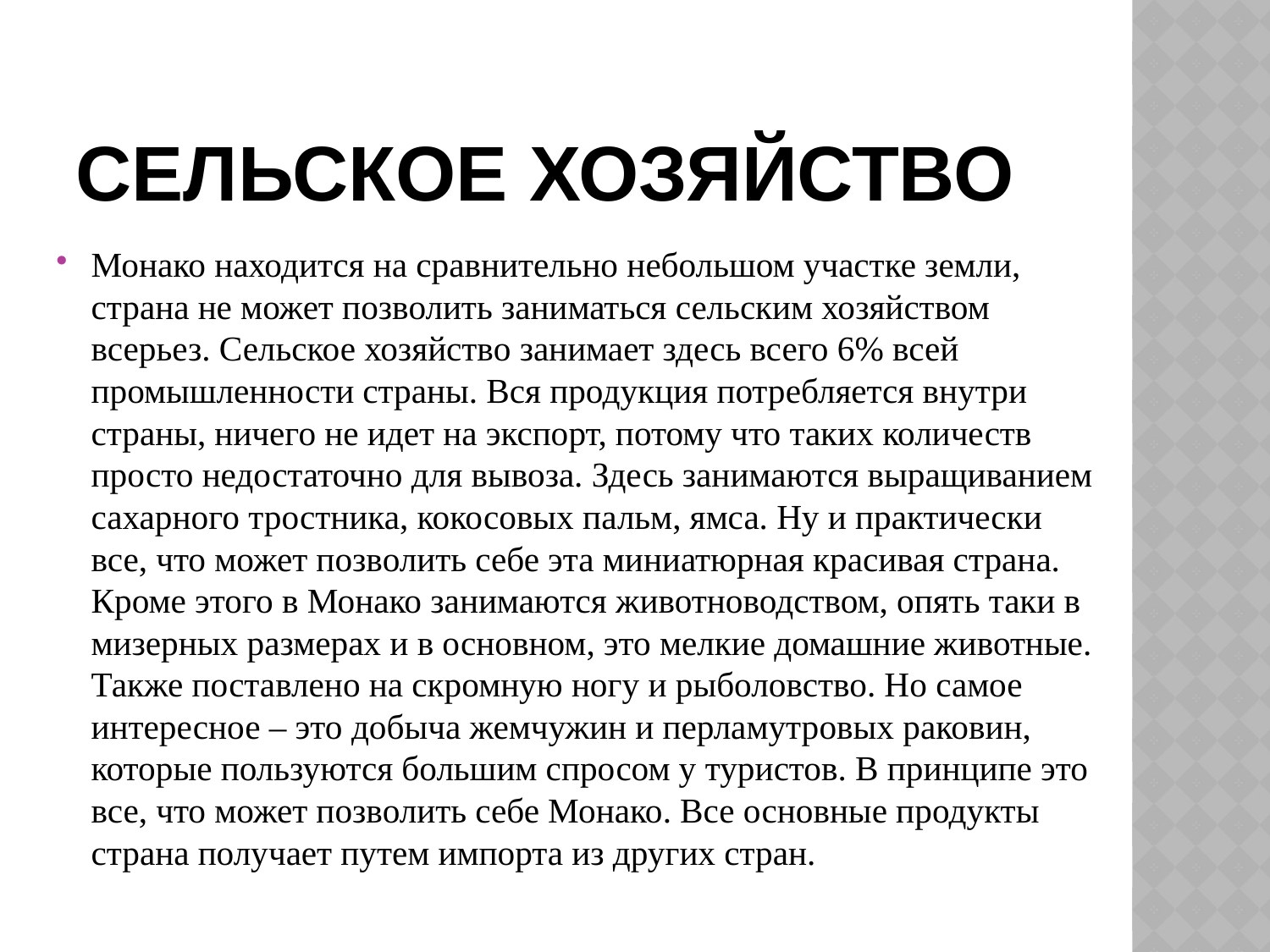

# Сельское хозяйство
Монако находится на сравнительно небольшом участке земли, страна не может позволить заниматься сельским хозяйством всерьез. Сельское хозяйство занимает здесь всего 6% всей промышленности страны. Вся продукция потребляется внутри страны, ничего не идет на экспорт, потому что таких количеств просто недостаточно для вывоза. Здесь занимаются выращиванием сахарного тростника, кокосовых пальм, ямса. Ну и практически все, что может позволить себе эта миниатюрная красивая страна. Кроме этого в Монако занимаются животноводством, опять таки в мизерных размерах и в основном, это мелкие домашние животные. Также поставлено на скромную ногу и рыболовство. Но самое интересное – это добыча жемчужин и перламутровых раковин, которые пользуются большим спросом у туристов. В принципе это все, что может позволить себе Монако. Все основные продукты страна получает путем импорта из других стран.